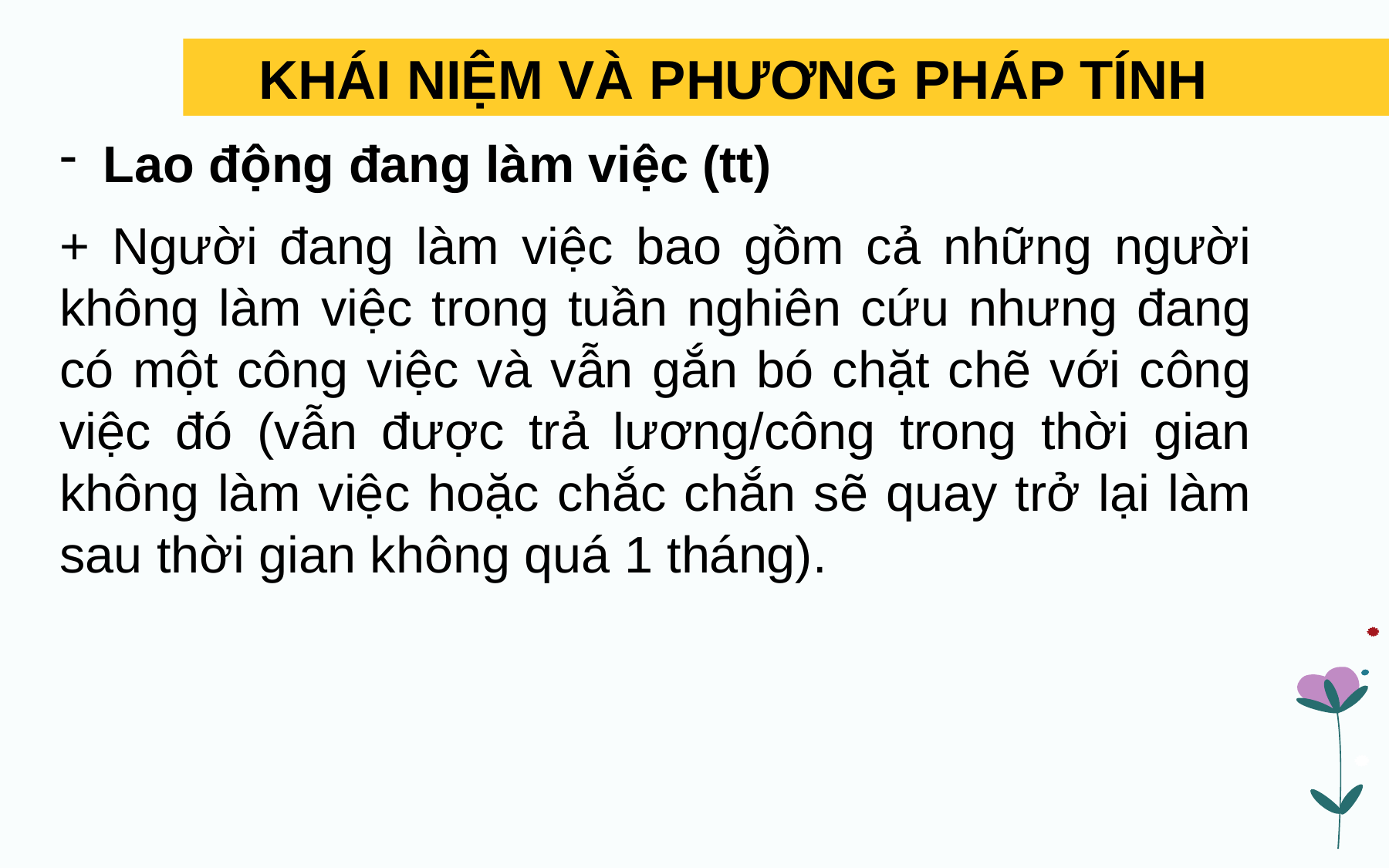

KHÁI NIỆM VÀ PHƯƠNG PHÁP TÍNH
Lao động đang làm việc (tt)
+ Người đang làm việc bao gồm cả những người không làm việc trong tuần nghiên cứu nhưng đang có một công việc và vẫn gắn bó chặt chẽ với công việc đó (vẫn được trả lương/công trong thời gian không làm việc hoặc chắc chắn sẽ quay trở lại làm sau thời gian không quá 1 tháng).